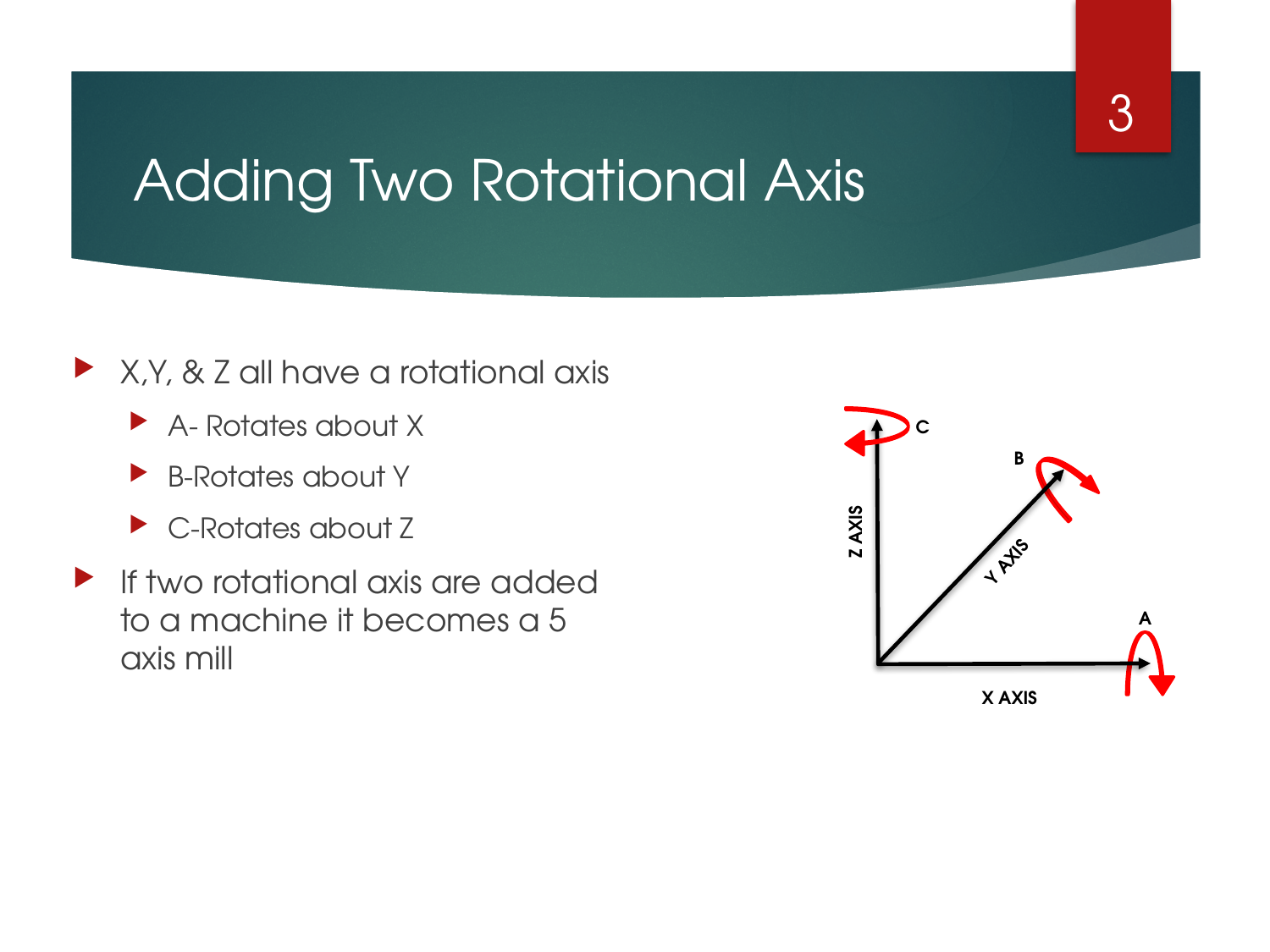

3
# Adding Two Rotational Axis
X,Y, & Z all have a rotational axis
A- Rotates about X
B-Rotates about Y
C-Rotates about Z
If two rotational axis are added to a machine it becomes a 5 axis mill

C
B

Z AXIS
Y AXIS
A

X AXIS